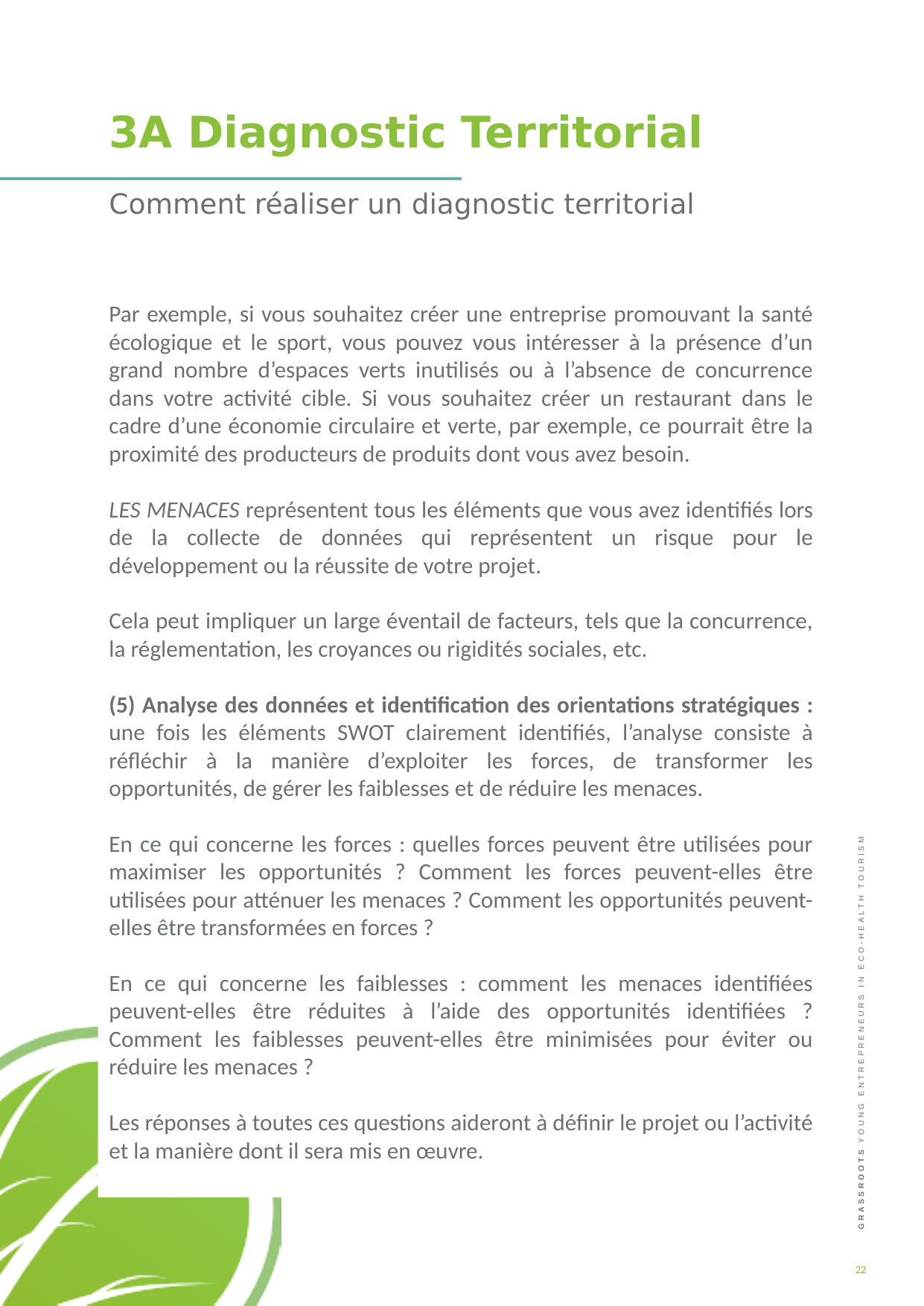

3A Diagnostic Territorial
Comment réaliser un diagnostic territorial
Par exemple, si vous souhaitez créer une entreprise promouvant la santé écologique et le sport, vous pouvez vous intéresser à la présence d’un grand nombre d’espaces verts inutilisés ou à l’absence de concurrence dans votre activité cible. Si vous souhaitez créer un restaurant dans le cadre d’une économie circulaire et verte, par exemple, ce pourrait être la proximité des producteurs de produits dont vous avez besoin.

LES MENACES représentent tous les éléments que vous avez identifiés lors de la collecte de données qui représentent un risque pour le développement ou la réussite de votre projet.

Cela peut impliquer un large éventail de facteurs, tels que la concurrence, la réglementation, les croyances ou rigidités sociales, etc.

(5) Analyse des données et identification des orientations stratégiques : une fois les éléments SWOT clairement identifiés, l’analyse consiste à réfléchir à la manière d’exploiter les forces, de transformer les opportunités, de gérer les faiblesses et de réduire les menaces.

En ce qui concerne les forces : quelles forces peuvent être utilisées pour maximiser les opportunités ? Comment les forces peuvent-elles être utilisées pour atténuer les menaces ? Comment les opportunités peuvent-elles être transformées en forces ?

En ce qui concerne les faiblesses : comment les menaces identifiées peuvent-elles être réduites à l’aide des opportunités identifiées ? Comment les faiblesses peuvent-elles être minimisées pour éviter ou réduire les menaces ?

Les réponses à toutes ces questions aideront à définir le projet ou l’activité et la manière dont il sera mis en œuvre.

22